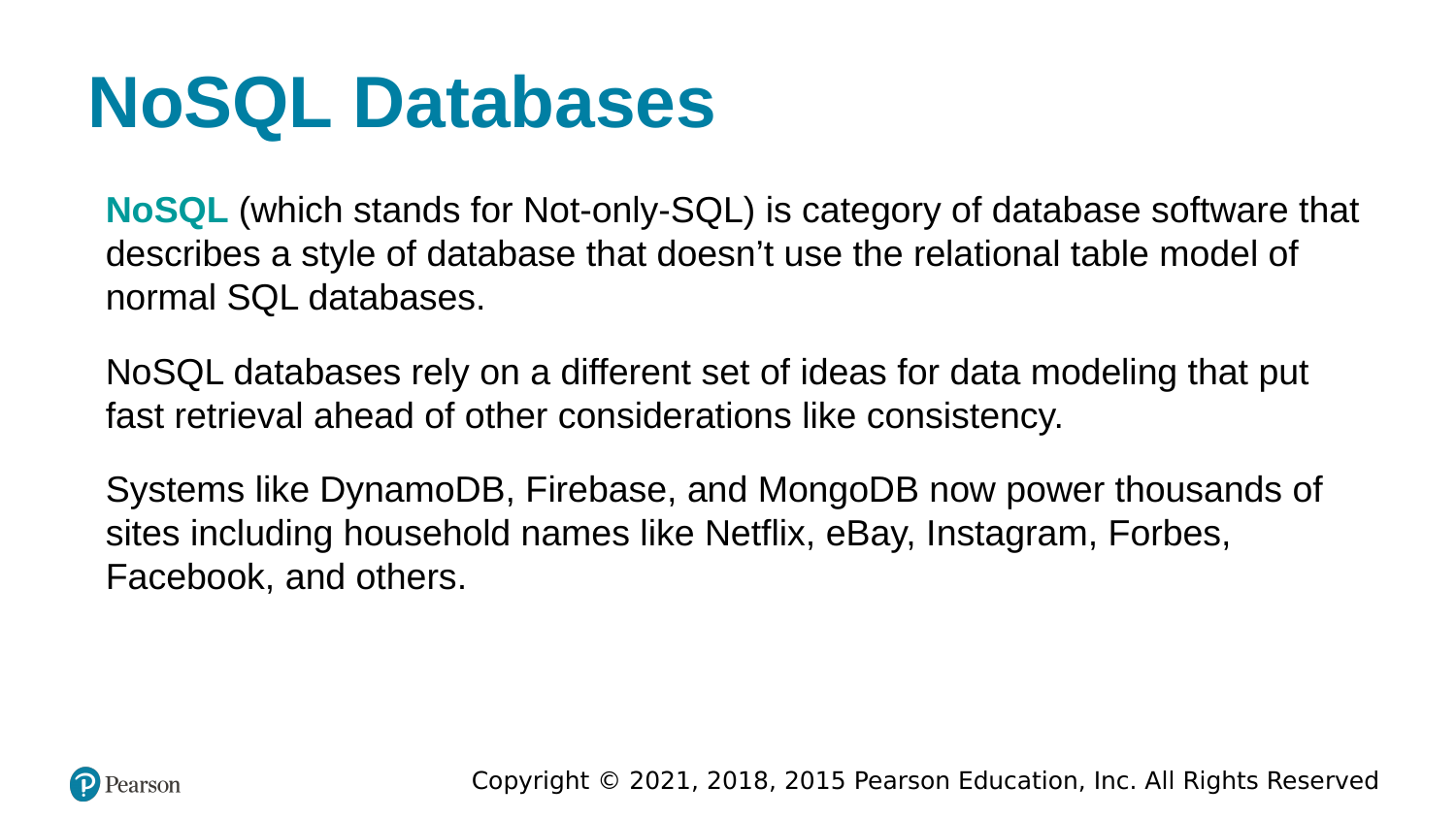

# NoSQL Databases
NoSQL (which stands for Not-only-SQL) is category of database software that describes a style of database that doesn’t use the relational table model of normal SQL databases.
NoSQL databases rely on a different set of ideas for data modeling that put fast retrieval ahead of other considerations like consistency.
Systems like DynamoDB, Firebase, and MongoDB now power thousands of sites including household names like Netflix, eBay, Instagram, Forbes, Facebook, and others.